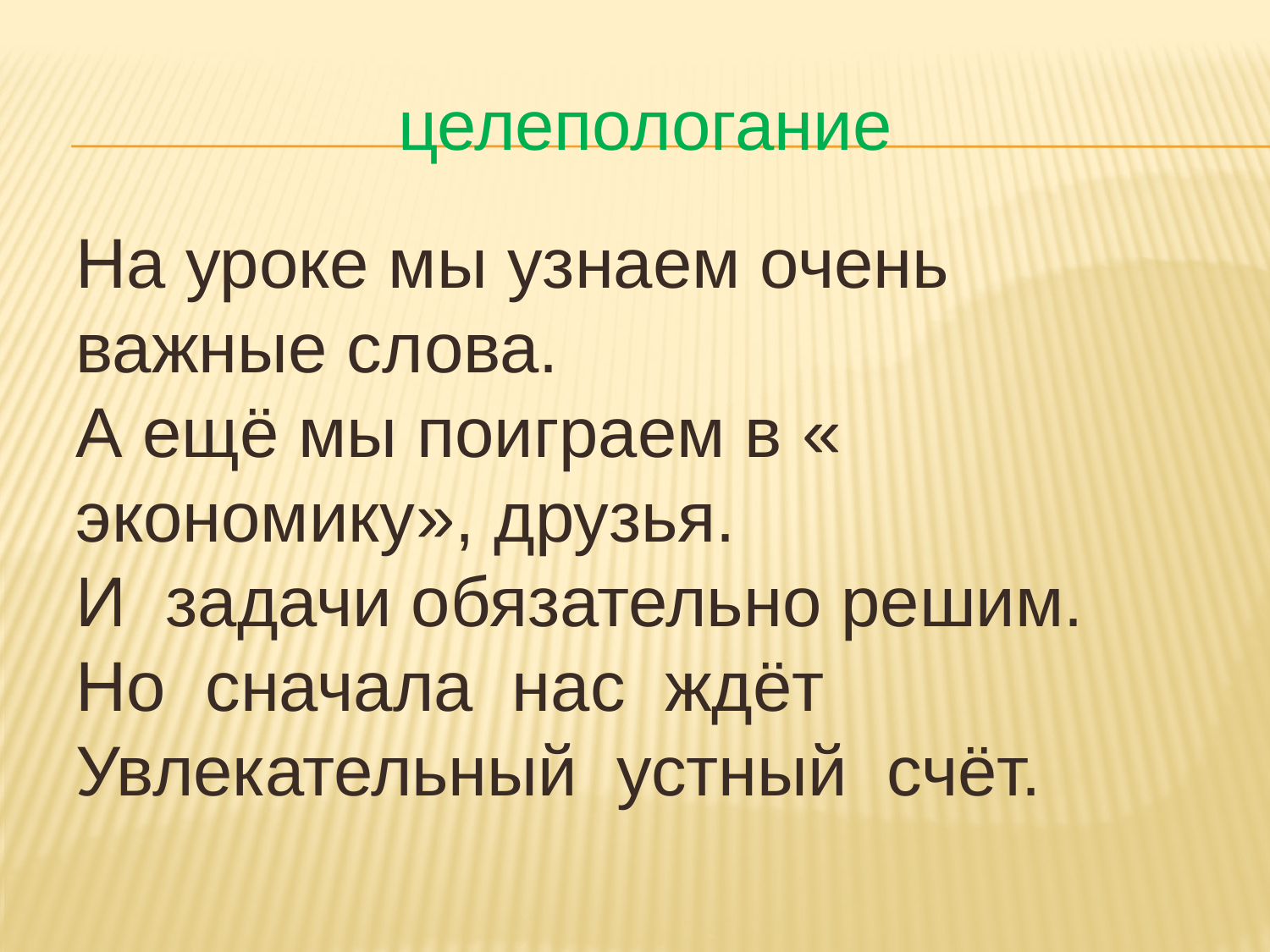

# целепологание
На уроке мы узнаем очень важные слова.
А ещё мы поиграем в « экономику», друзья.
И  задачи обязательно решим.
Но  сначала  нас  ждёт
Увлекательный  устный  счёт.